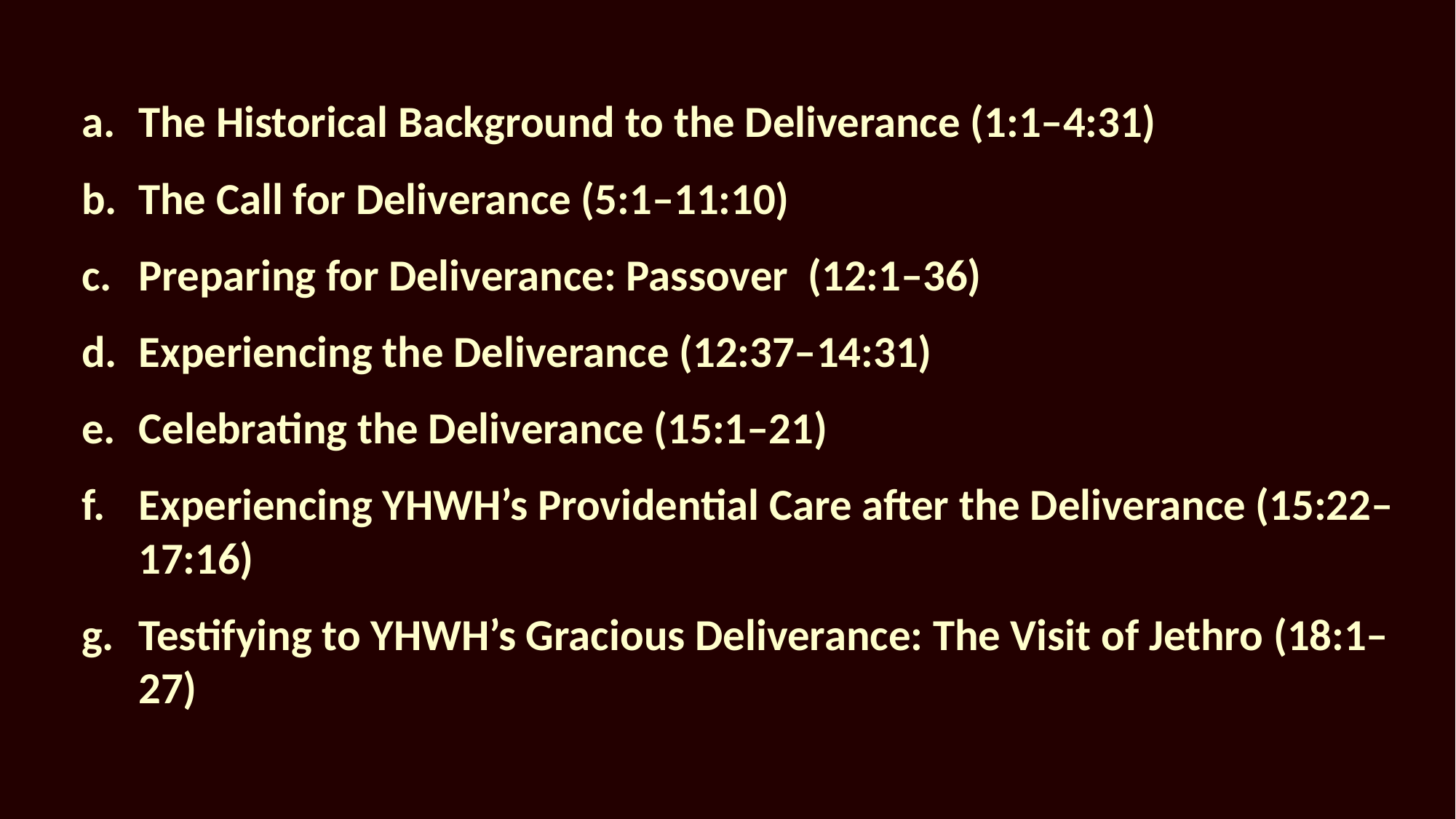

The Historical Background to the Deliverance (1:1–4:31)
The Call for Deliverance (5:1–11:10)
Preparing for Deliverance: Passover  (12:1–36)
Experiencing the Deliverance (12:37–14:31)
Celebrating the Deliverance (15:1–21)
Experiencing YHWH’s Providential Care after the Deliverance (15:22–17:16)
Testifying to YHWH’s Gracious Deliverance: The Visit of Jethro (18:1–27)